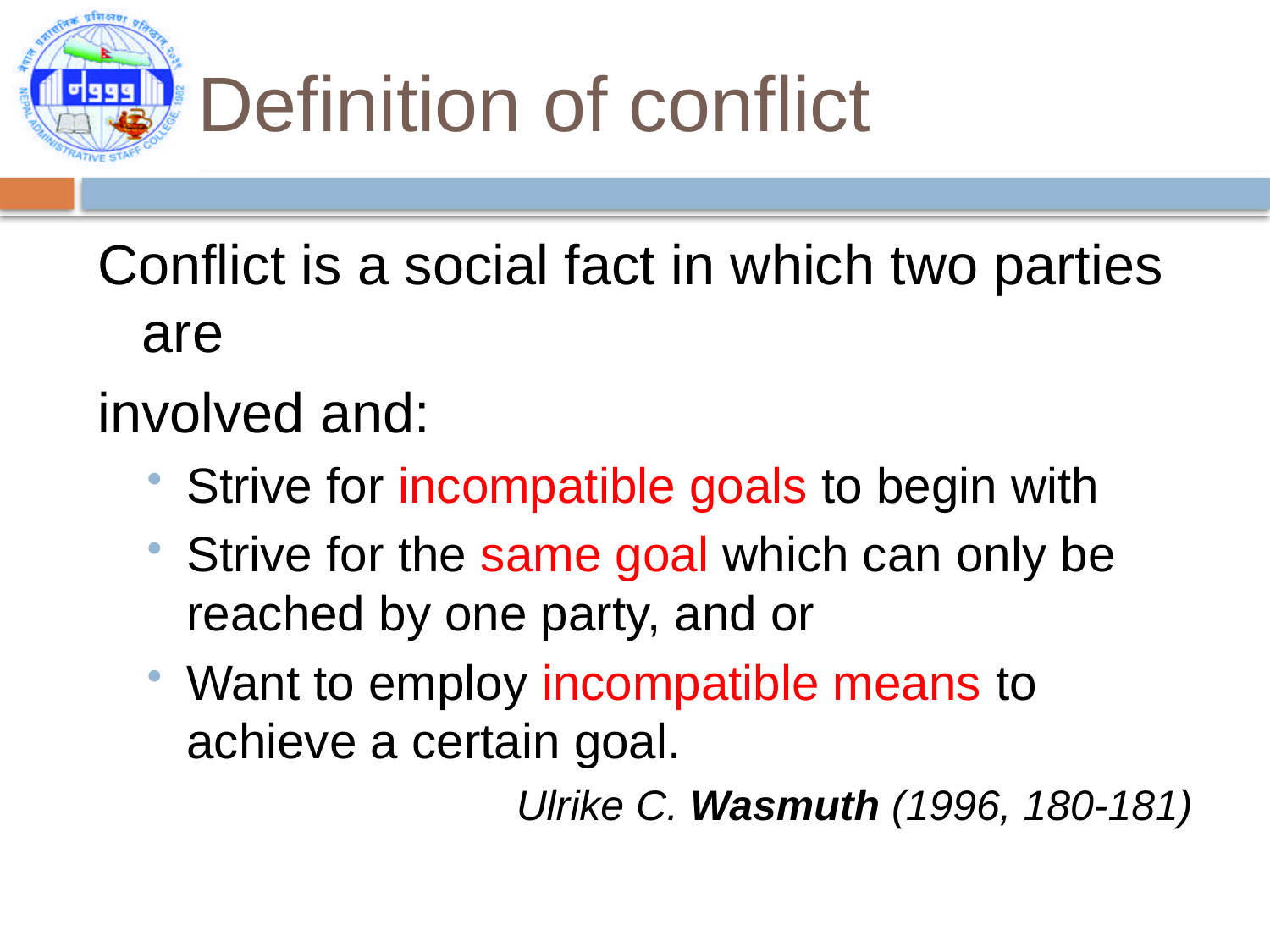

# Definition of conflict
Conflict is a social fact in which two parties are
involved and:
Strive for incompatible goals to begin with
Strive for the same goal which can only be reached by one party, and or
Want to employ incompatible means to achieve a certain goal.
Ulrike C. Wasmuth (1996, 180-181)